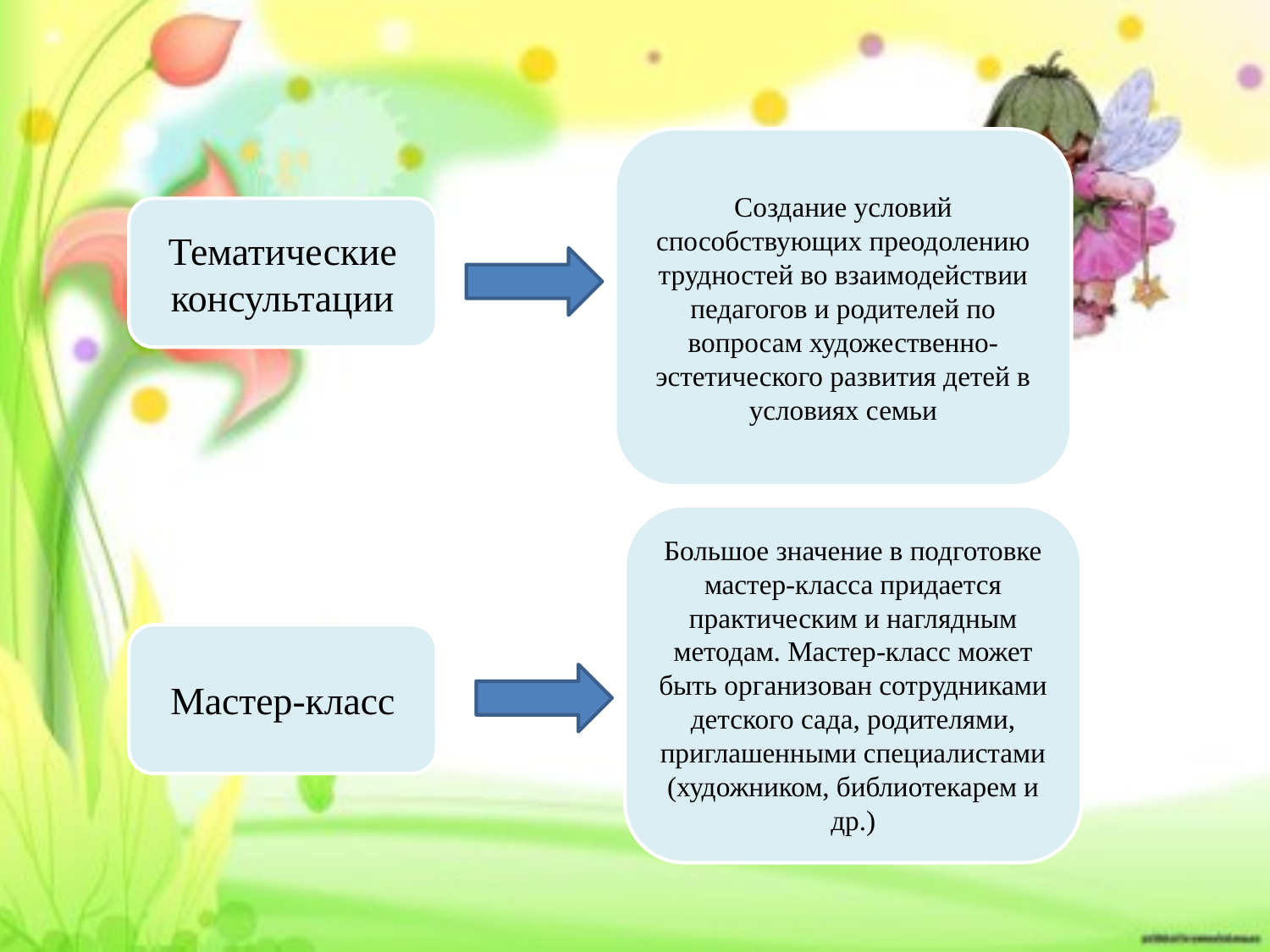

Создание условий способствующих преодолению трудностей во взаимодействии педагогов и родителей по вопросам художественно-эстетического развития детей в условиях семьи
Тематические консультации

Большое значение в подготовке мастер-класса придается практическим и наглядным методам. Мастер-класс может быть организован сотрудниками детского сада, родителями, приглашенными специалистами (художником, библиотекарем и др.)
Мастер-класс